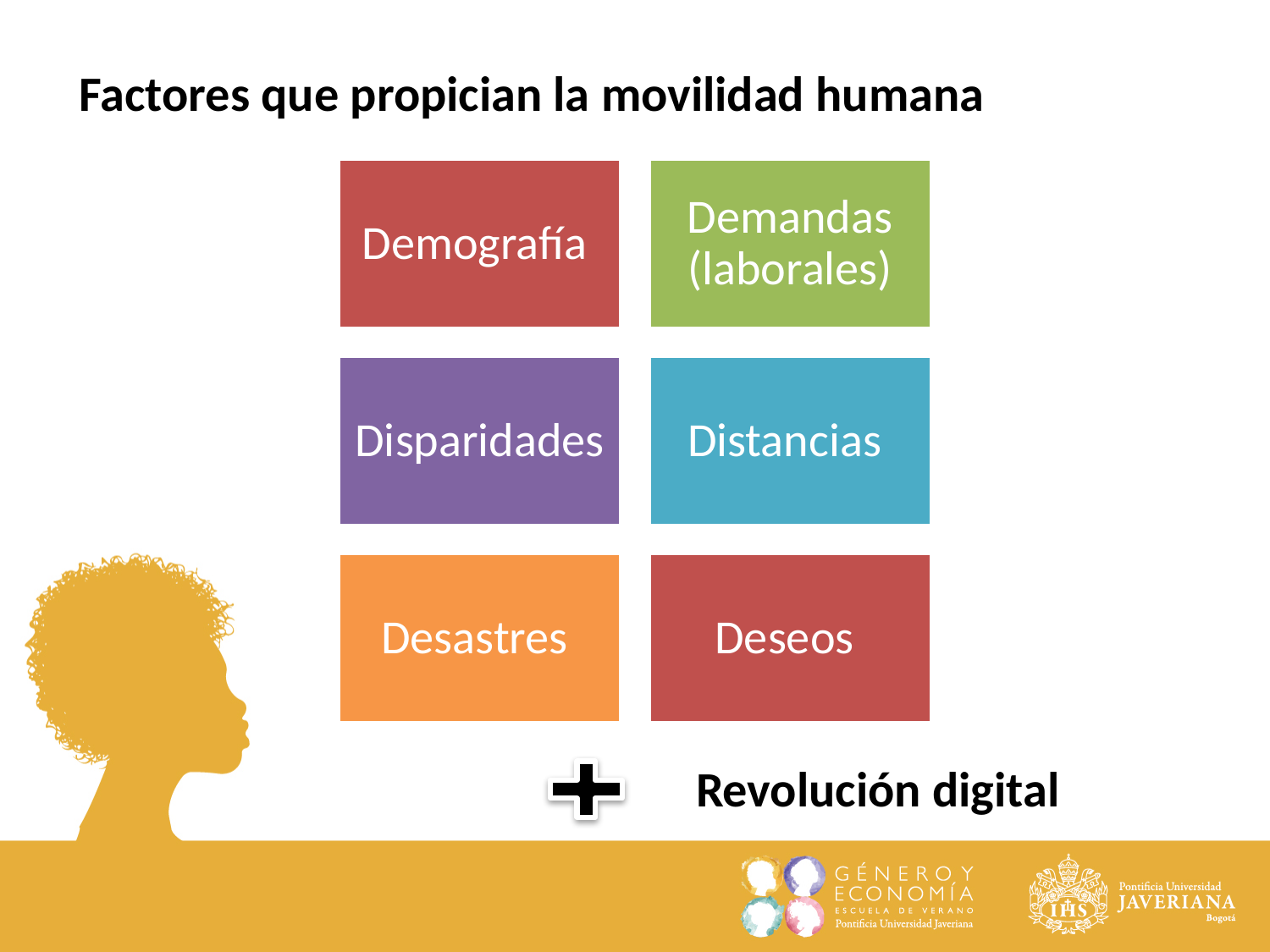

Factores que propician la movilidad humana
Demografía
Demandas (laborales)
Disparidades
Distancias
Desastres
Deseos

Revolución digital